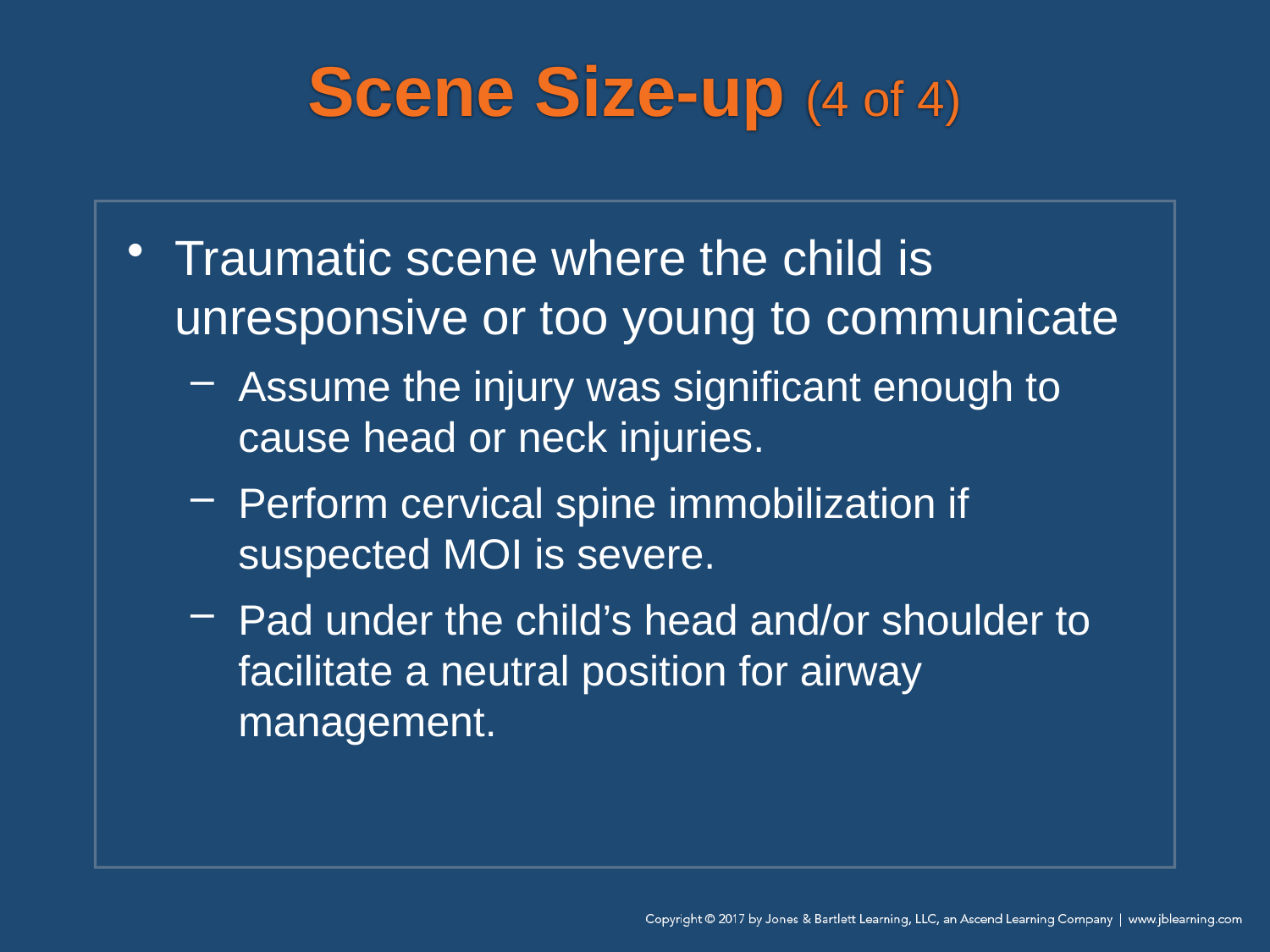

# Scene Size-up (4 of 4)
Traumatic scene where the child is unresponsive or too young to communicate
Assume the injury was significant enough to cause head or neck injuries.
Perform cervical spine immobilization if suspected MOI is severe.
Pad under the child’s head and/or shoulder to facilitate a neutral position for airway management.